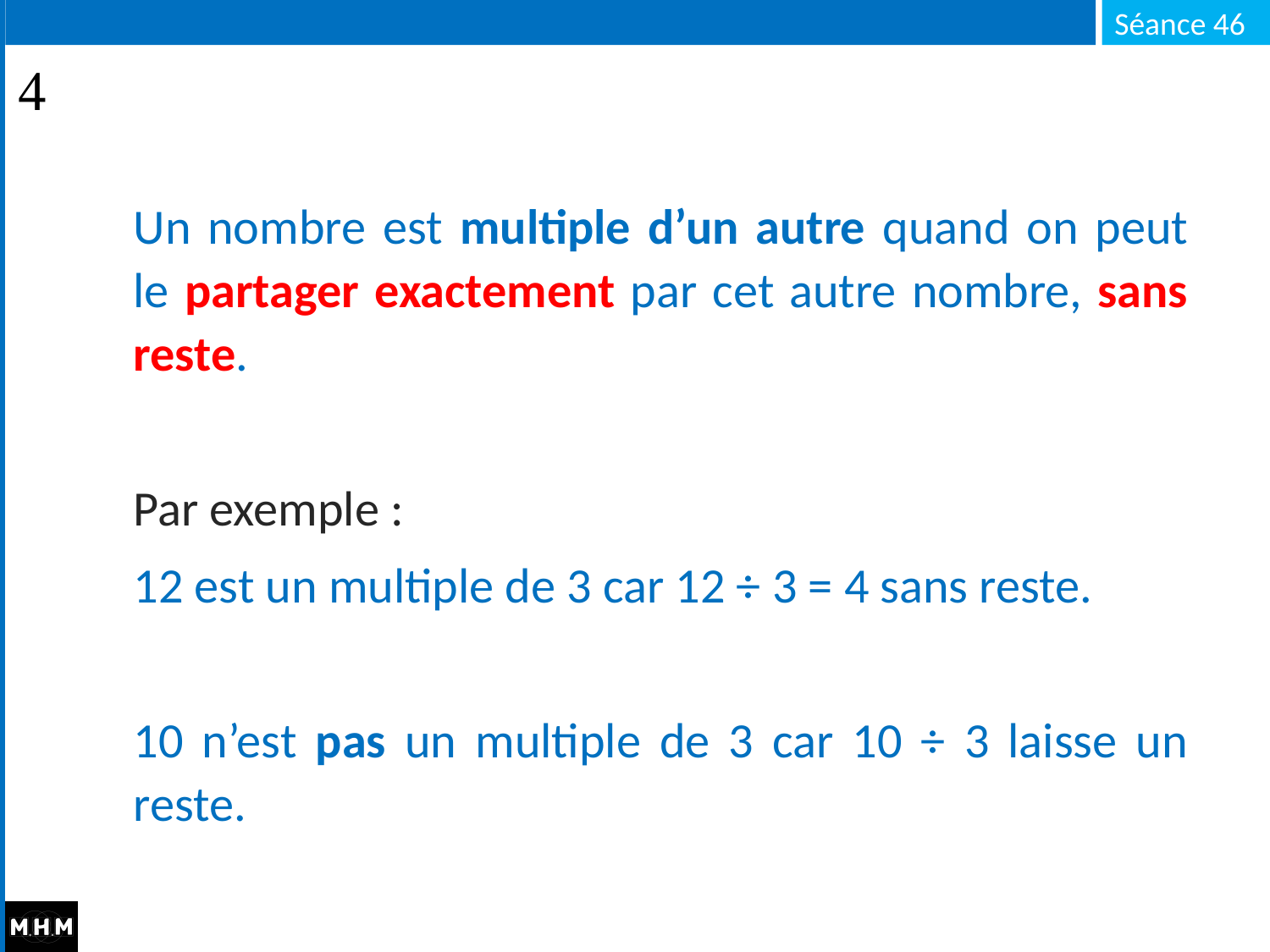

Un nombre est multiple d’un autre quand on peut le partager exactement par cet autre nombre, sans reste.

Par exemple :
12 est un multiple de 3 car 12 ÷ 3 = 4 sans reste.

10 n’est pas un multiple de 3 car 10 ÷ 3 laisse un reste.